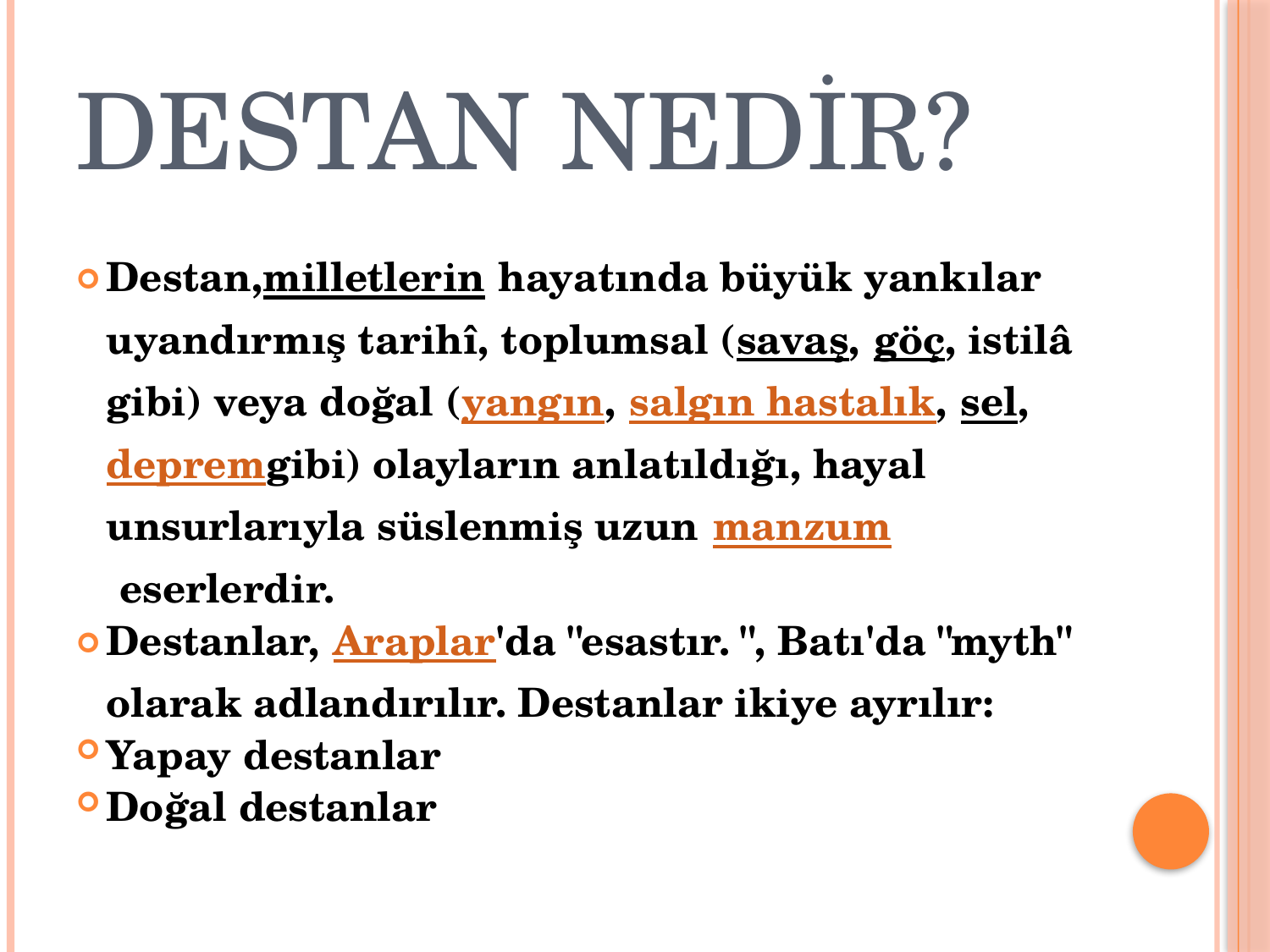

# Destan nedir?

Destan,milletlerin hayatında büyük yankılar uyandırmış tarihî, toplumsal (savaş, göç, istilâ gibi) veya doğal (yangın, salgın hastalık, sel, depremgibi) olayların anlatıldığı, hayal unsurlarıyla süslenmiş uzun manzum eserlerdir.
Destanlar, Araplar'da "esastır. ", Batı'da "myth" olarak adlandırılır. Destanlar ikiye ayrılır:
Yapay destanlar
Doğal destanlar